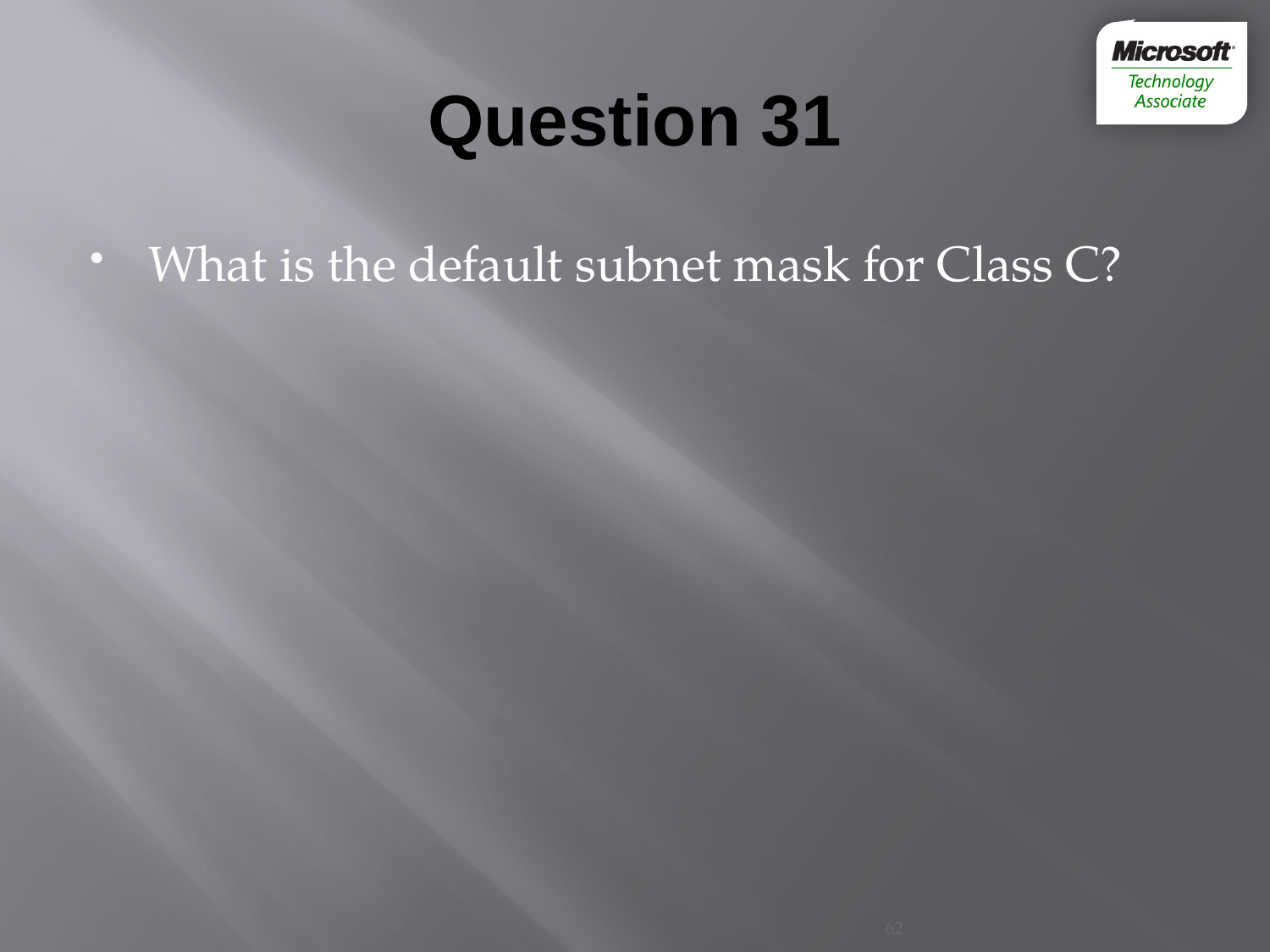

# Question 31
What is the default subnet mask for Class C?

62